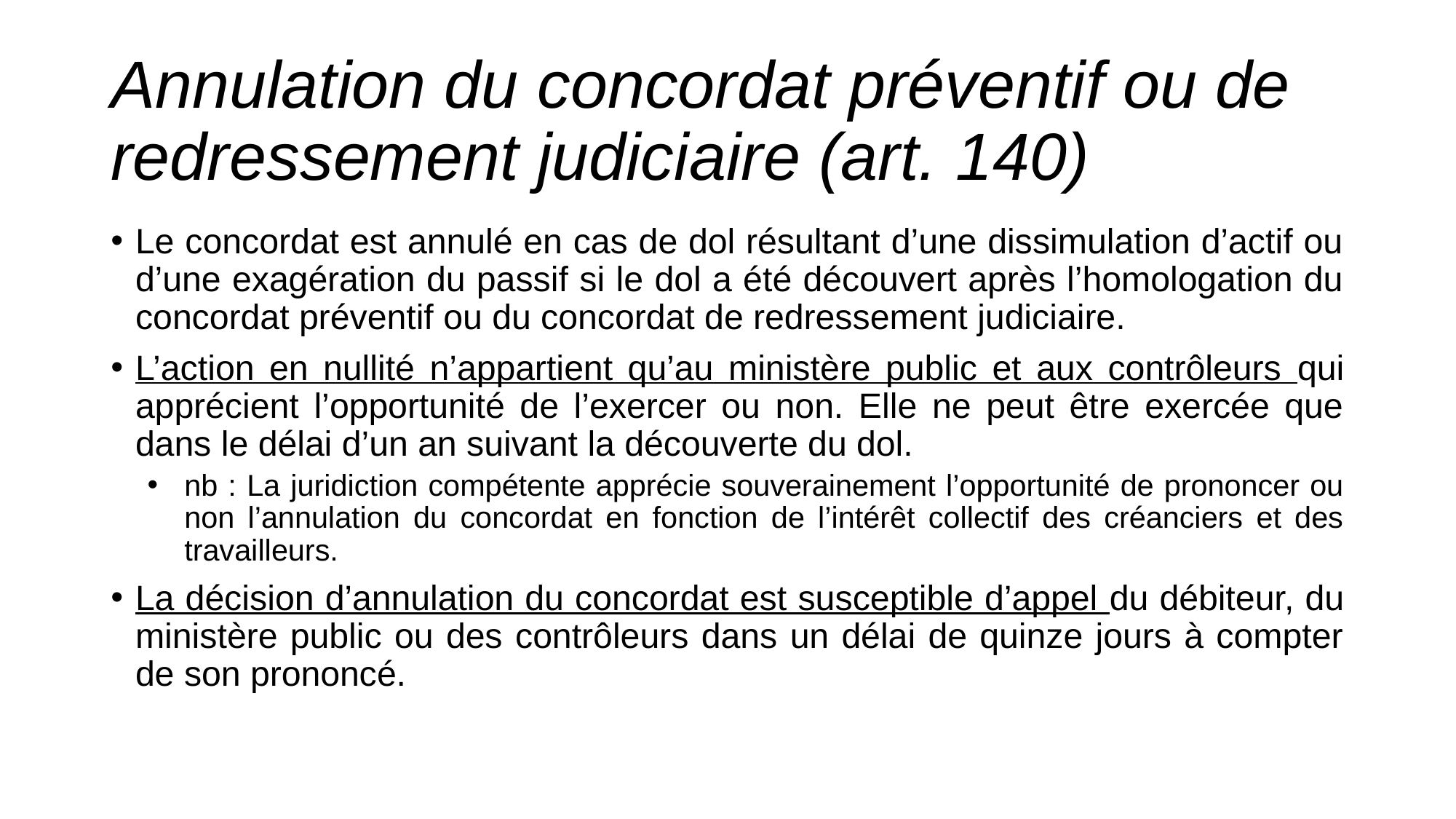

# Annulation du concordat préventif ou de redressement judiciaire (art. 140)
Le concordat est annulé en cas de dol résultant d’une dissimulation d’actif ou d’une exagération du passif si le dol a été découvert après l’homologation du concordat préventif ou du concordat de redressement judiciaire.
L’action en nullité n’appartient qu’au ministère public et aux contrôleurs qui apprécient l’opportunité de l’exercer ou non. Elle ne peut être exercée que dans le délai d’un an suivant la découverte du dol.
nb : La juridiction compétente apprécie souverainement l’opportunité de prononcer ou non l’annulation du concordat en fonction de l’intérêt collectif des créanciers et des travailleurs.
La décision d’annulation du concordat est susceptible d’appel du débiteur, du ministère public ou des contrôleurs dans un délai de quinze jours à compter de son prononcé.